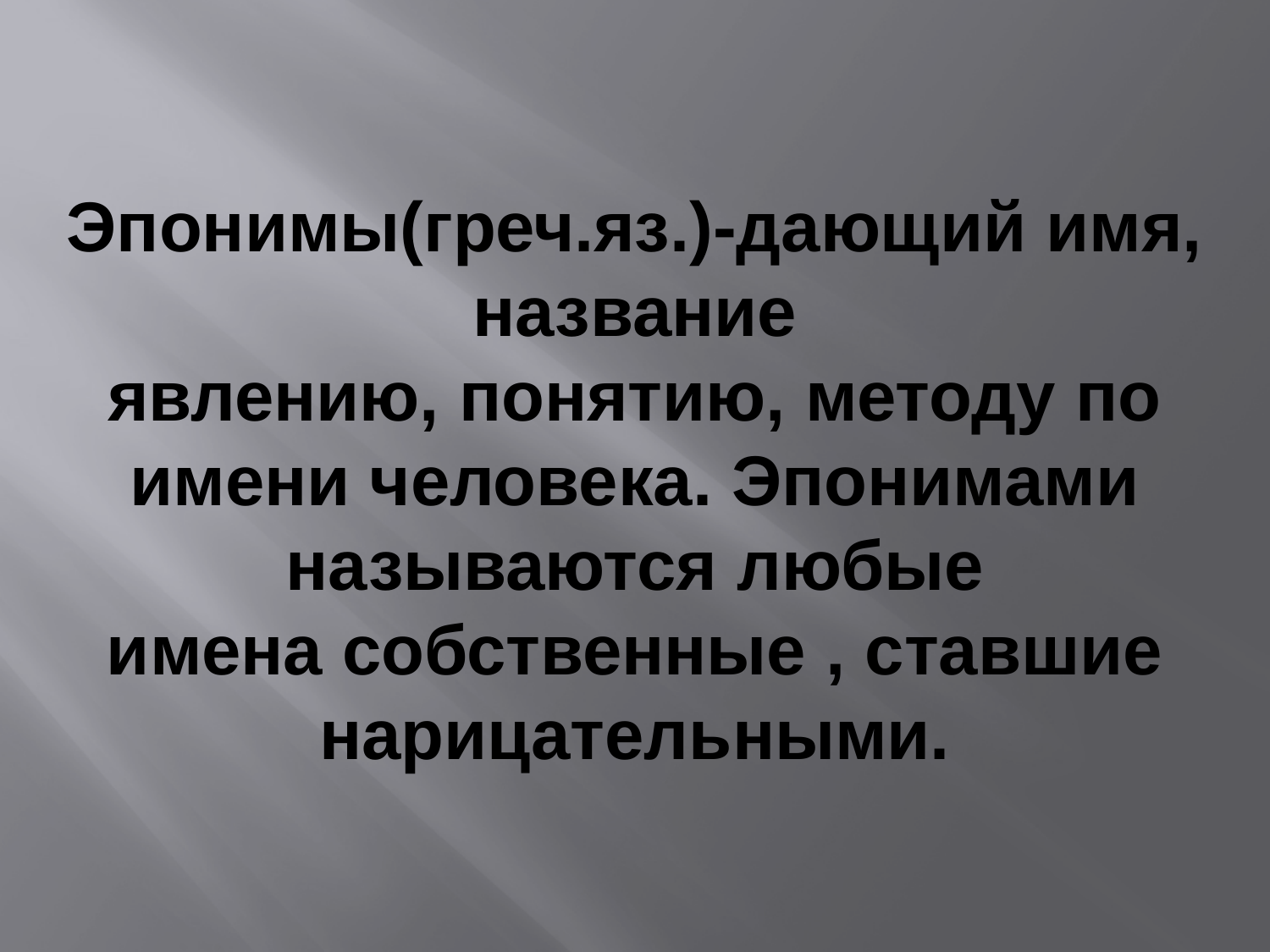

# Эпонимы(греч.яз.)-дающий имя, название явлению, понятию, методу по имени человека. Эпонимами называются любые имена собственные , ставшие нарицательными.